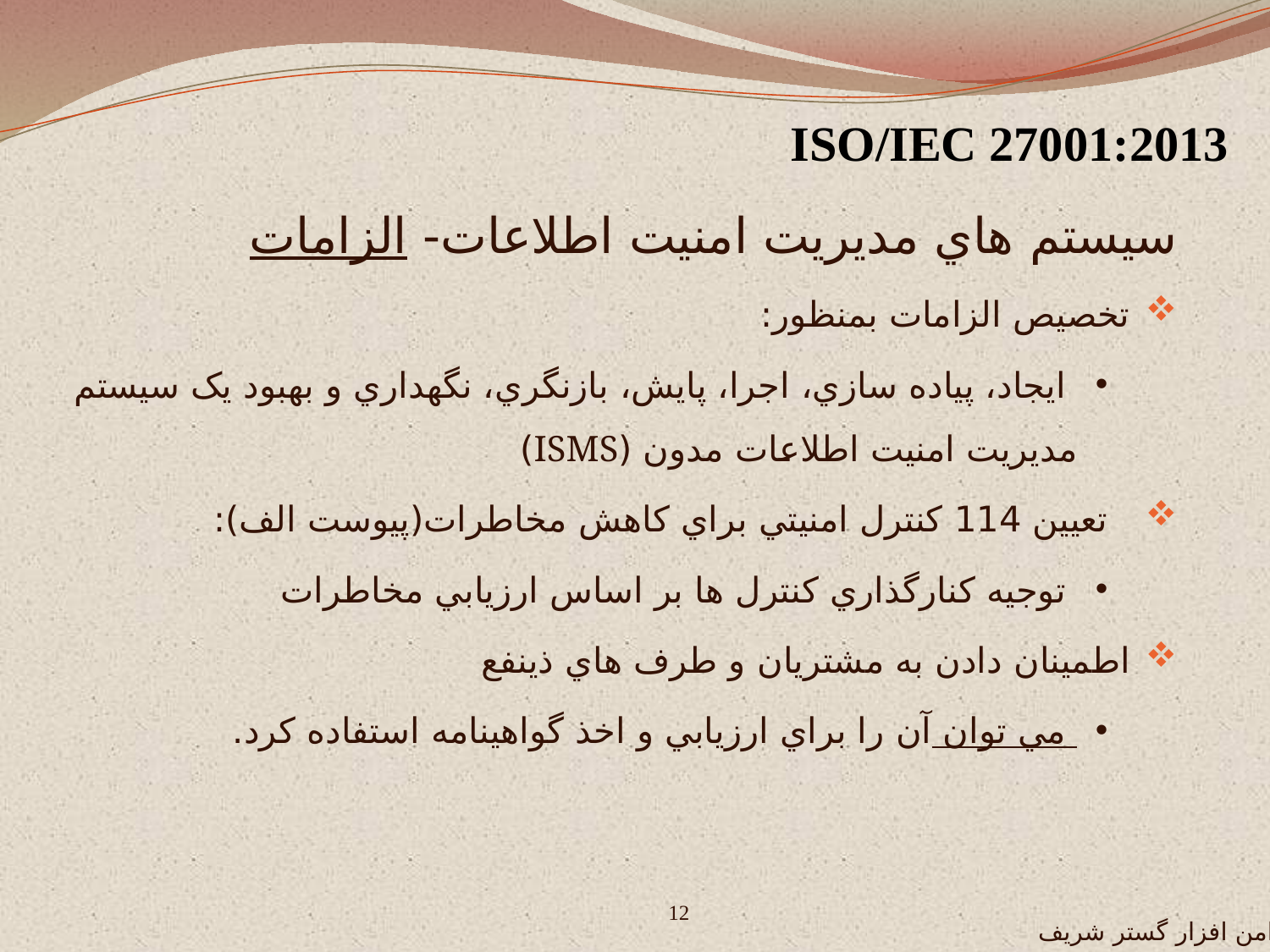

ISO/IEC 27001:2013
سيستم هاي مديريت امنيت اطلاعات- الزامات
تخصيص الزامات بمنظور:
 ايجاد، پياده سازي، اجرا، پايش، بازنگري، نگهداري و بهبود يک سيستم مديريت امنيت اطلاعات مدون (ISMS)
  تعيين 114 کنترل امنيتي براي کاهش مخاطرات(پيوست الف):
 توجيه کنارگذاري کنترل ها بر اساس ارزيابي مخاطرات
اطمينان دادن به مشتريان و طرف هاي ذينفع
 مي توان آن را براي ارزيابي و اخذ گواهينامه استفاده کرد.